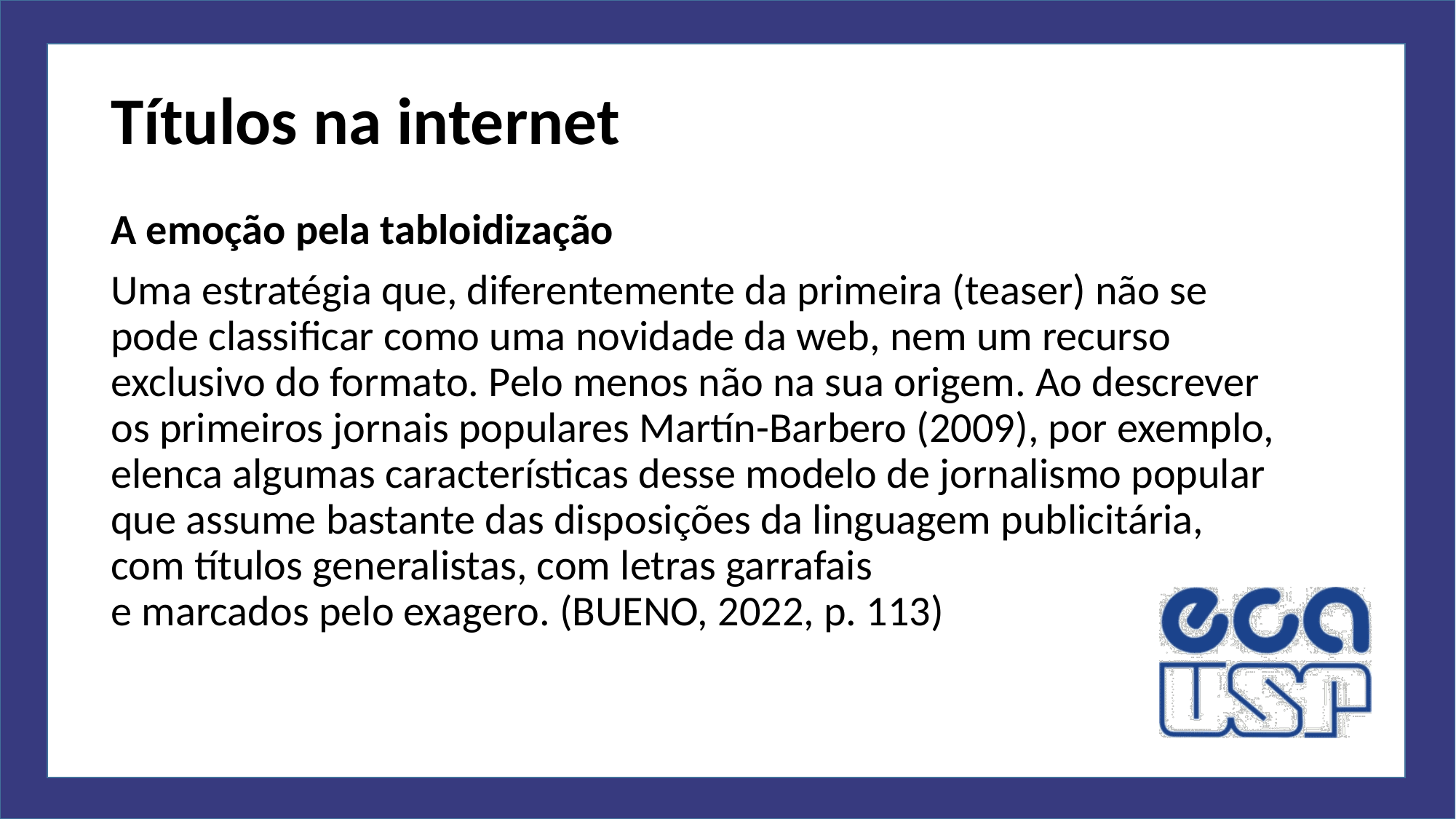

# Títulos na internet
A emoção pela tabloidização
Uma estratégia que, diferentemente da primeira (teaser) não se pode classificar como uma novidade da web, nem um recurso exclusivo do formato. Pelo menos não na sua origem. Ao descrever os primeiros jornais populares Martín-Barbero (2009), por exemplo, elenca algumas características desse modelo de jornalismo popular que assume bastante das disposições da linguagem publicitária,
com títulos generalistas, com letras garrafais
e marcados pelo exagero. (BUENO, 2022, p. 113)